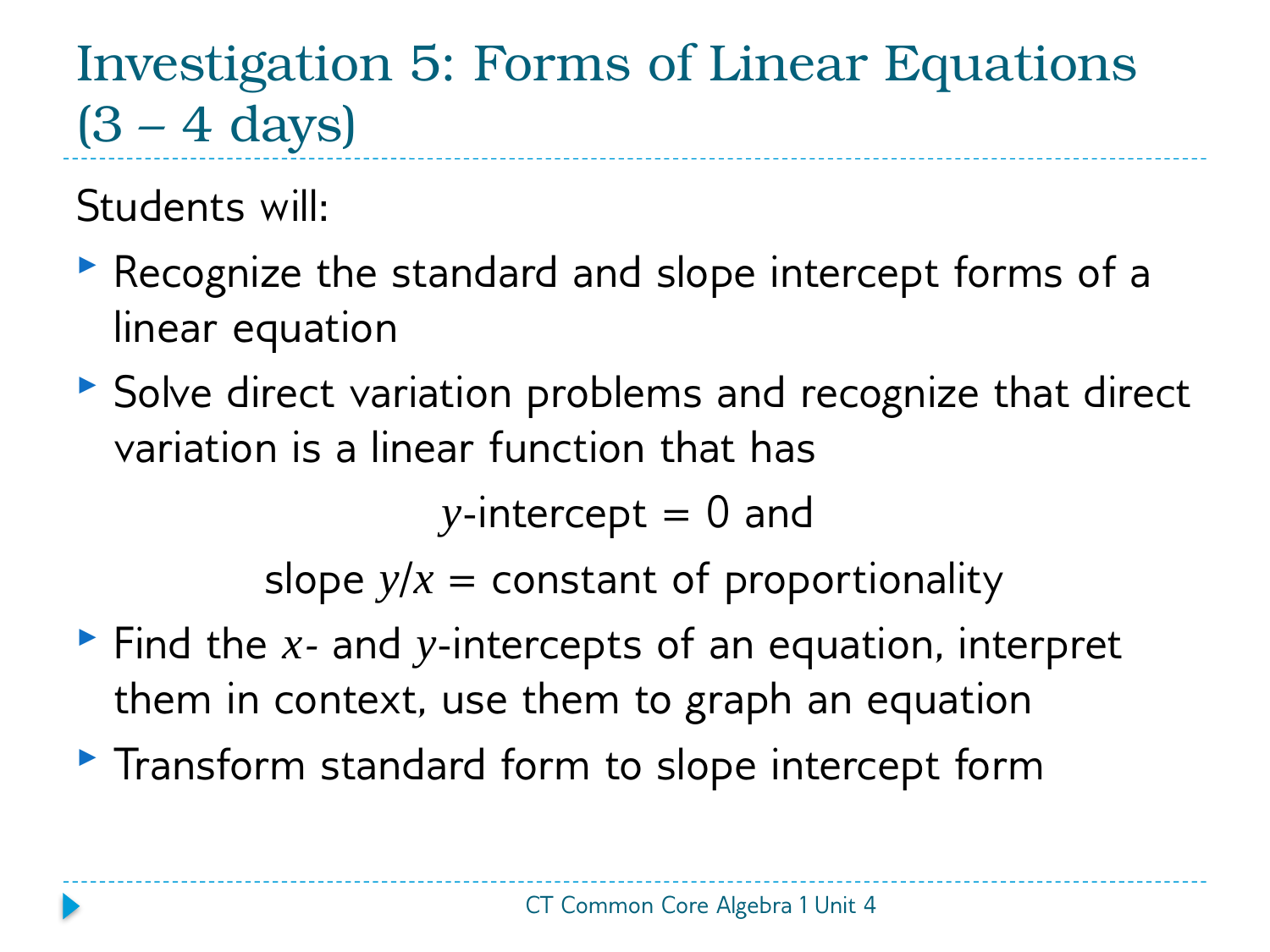

# Investigation 5: Forms of Linear Equations (3 – 4 days)
Students will:
Recognize the standard and slope intercept forms of a linear equation
Solve direct variation problems and recognize that direct variation is a linear function that has
y-intercept = 0 and
slope y/x = constant of proportionality
Find the x- and y-intercepts of an equation, interpret them in context, use them to graph an equation
Transform standard form to slope intercept form
CT Common Core Algebra 1 Unit 4